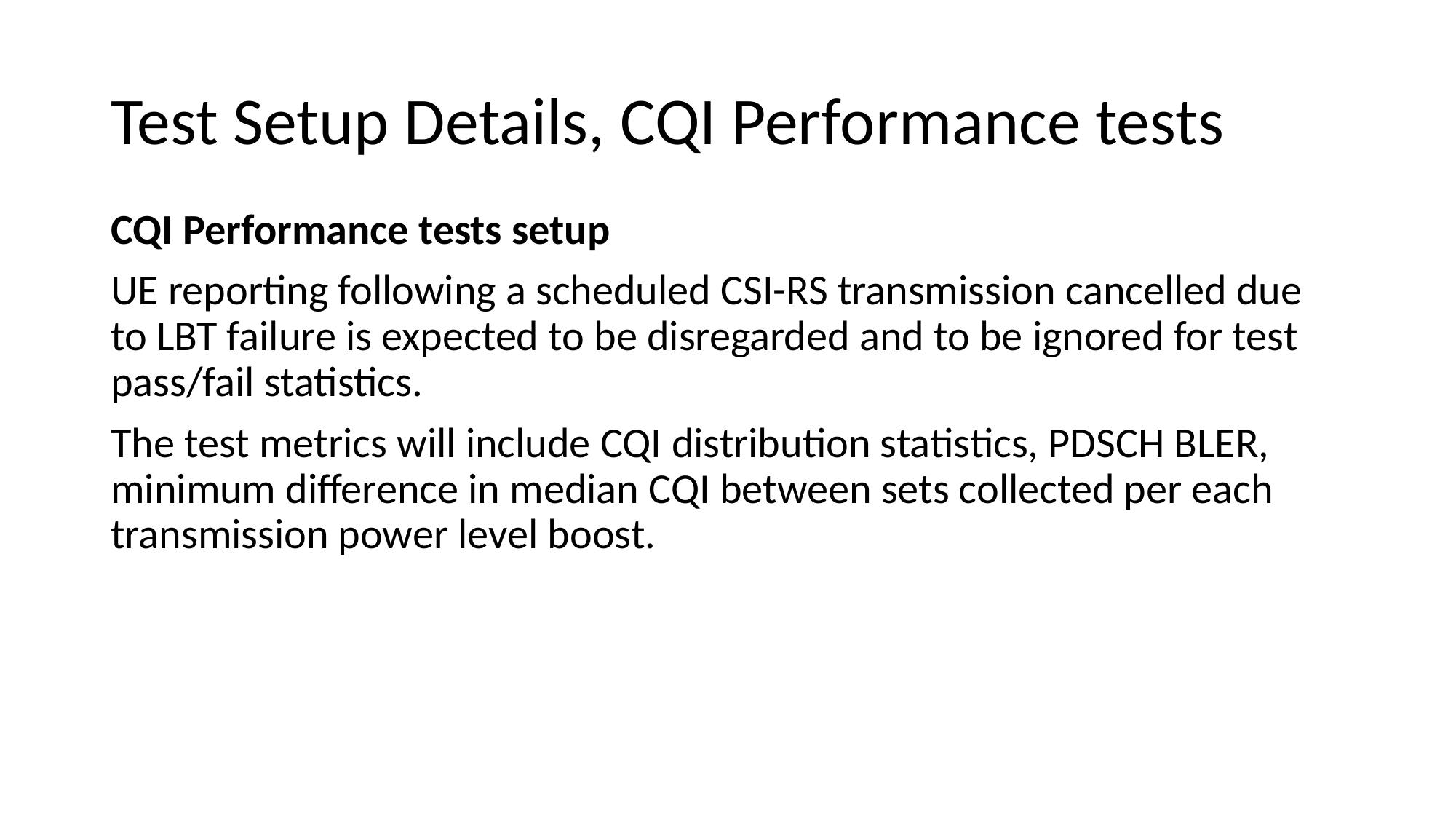

# Test Setup Details, CQI Performance tests
CQI Performance tests setup
UE reporting following a scheduled CSI-RS transmission cancelled due to LBT failure is expected to be disregarded and to be ignored for test pass/fail statistics.
The test metrics will include CQI distribution statistics, PDSCH BLER, minimum difference in median CQI between sets collected per each transmission power level boost.